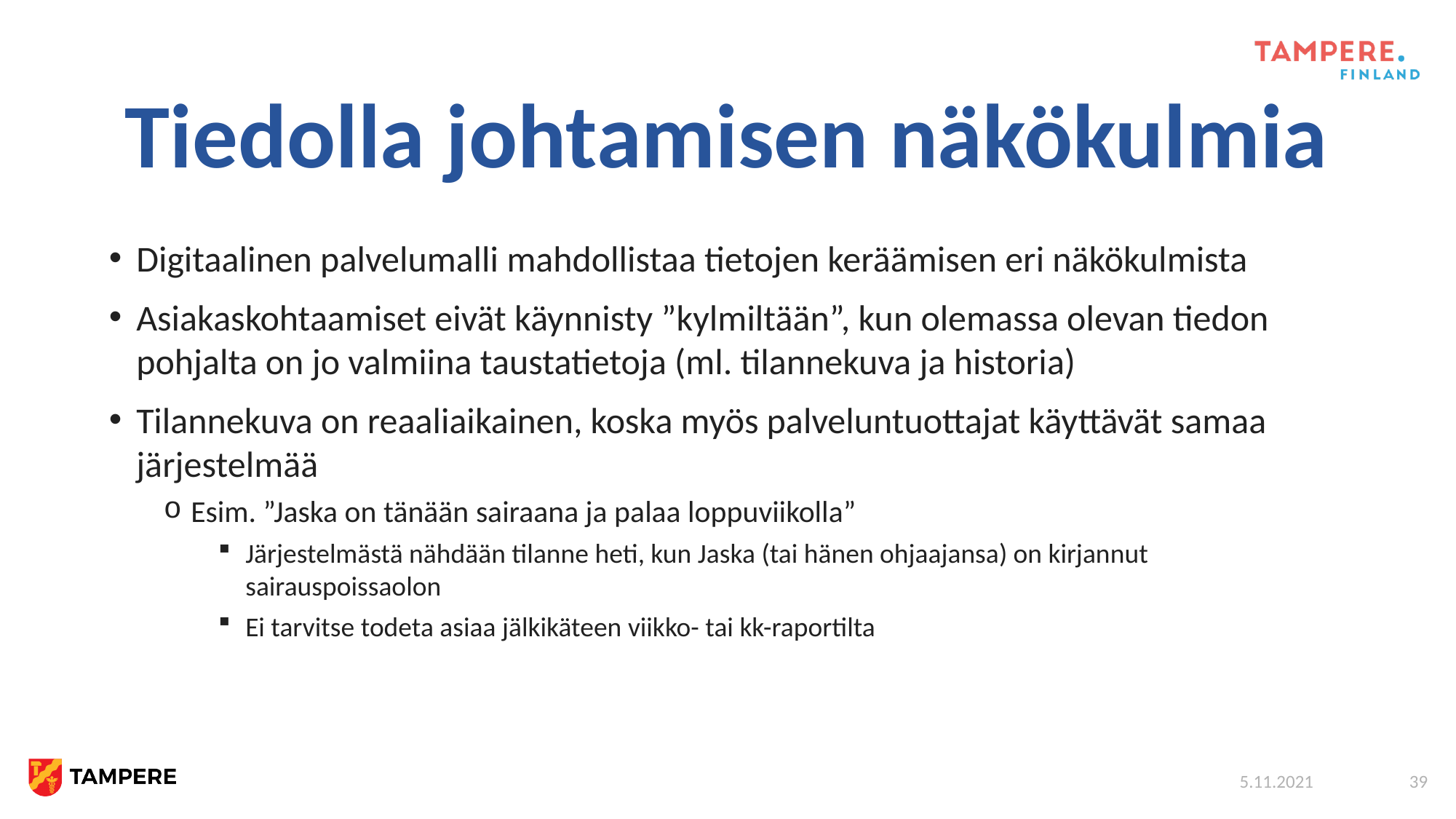

# Tiedolla johtamisen näkökulmia
Digitaalinen palvelumalli mahdollistaa tietojen keräämisen eri näkökulmista
Asiakaskohtaamiset eivät käynnisty ”kylmiltään”, kun olemassa olevan tiedon pohjalta on jo valmiina taustatietoja (ml. tilannekuva ja historia)
Tilannekuva on reaaliaikainen, koska myös palveluntuottajat käyttävät samaa järjestelmää
Esim. ”Jaska on tänään sairaana ja palaa loppuviikolla”
Järjestelmästä nähdään tilanne heti, kun Jaska (tai hänen ohjaajansa) on kirjannut sairauspoissaolon
Ei tarvitse todeta asiaa jälkikäteen viikko- tai kk-raportilta
5.11.2021
39